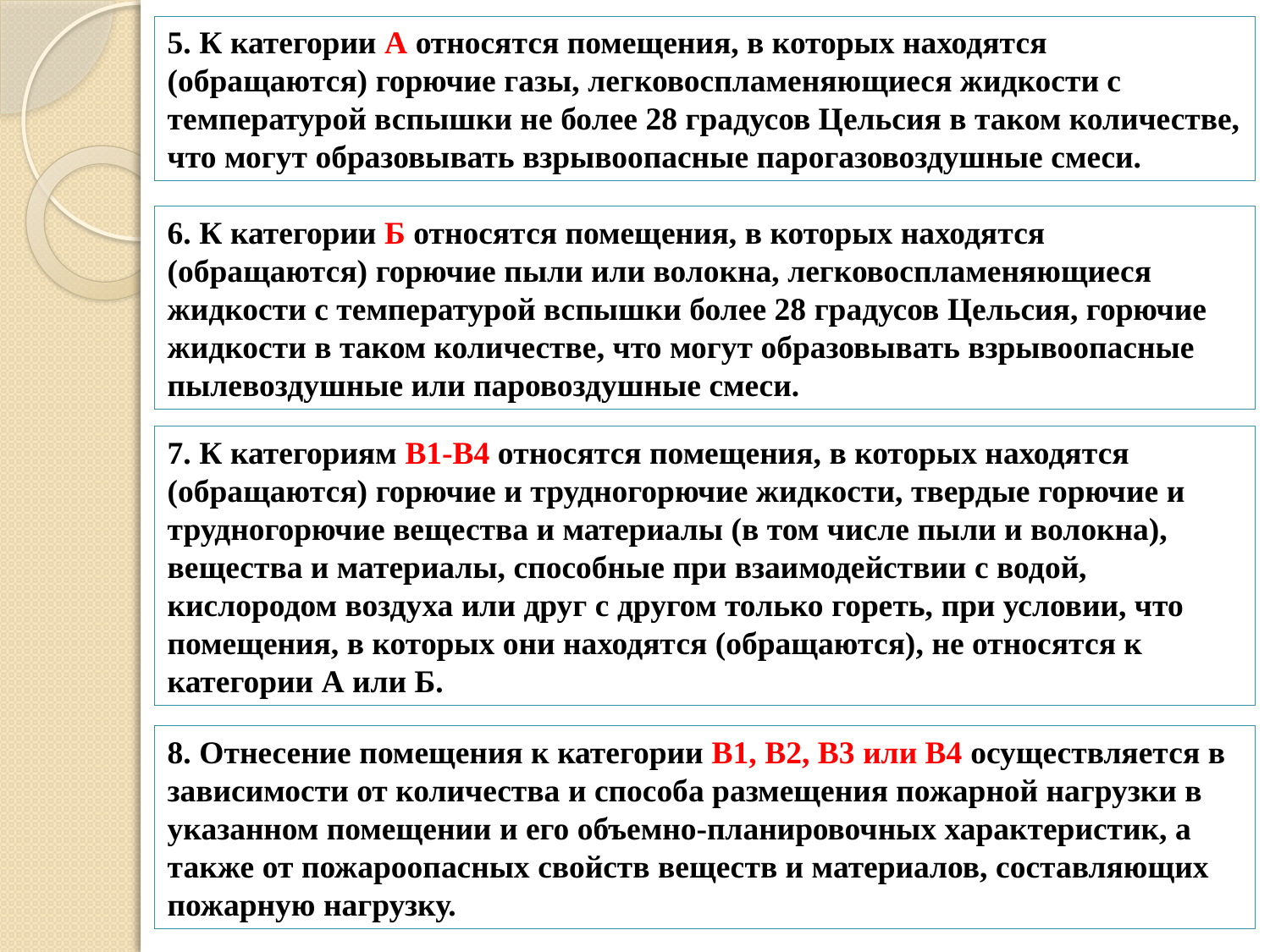

5. К категории А относятся помещения, в которых находятся (обращаются) горючие газы, легковоспламеняющиеся жидкости с температурой вспышки не более 28 градусов Цельсия в таком количестве, что могут образовывать взрывоопасные парогазовоздушные смеси.
6. К категории Б относятся помещения, в которых находятся (обращаются) горючие пыли или волокна, легковоспламеняющиеся жидкости с температурой вспышки более 28 градусов Цельсия, горючие жидкости в таком количестве, что могут образовывать взрывоопасные пылевоздушные или паровоздушные смеси.
7. К категориям В1-В4 относятся помещения, в которых находятся (обращаются) горючие и трудногорючие жидкости, твердые горючие и трудногорючие вещества и материалы (в том числе пыли и волокна), вещества и материалы, способные при взаимодействии с водой, кислородом воздуха или друг с другом только гореть, при условии, что помещения, в которых они находятся (обращаются), не относятся к категории А или Б.
8. Отнесение помещения к категории В1, В2, В3 или В4 осуществляется в зависимости от количества и способа размещения пожарной нагрузки в указанном помещении и его объемно-планировочных характеристик, а также от пожароопасных свойств веществ и материалов, составляющих пожарную нагрузку.